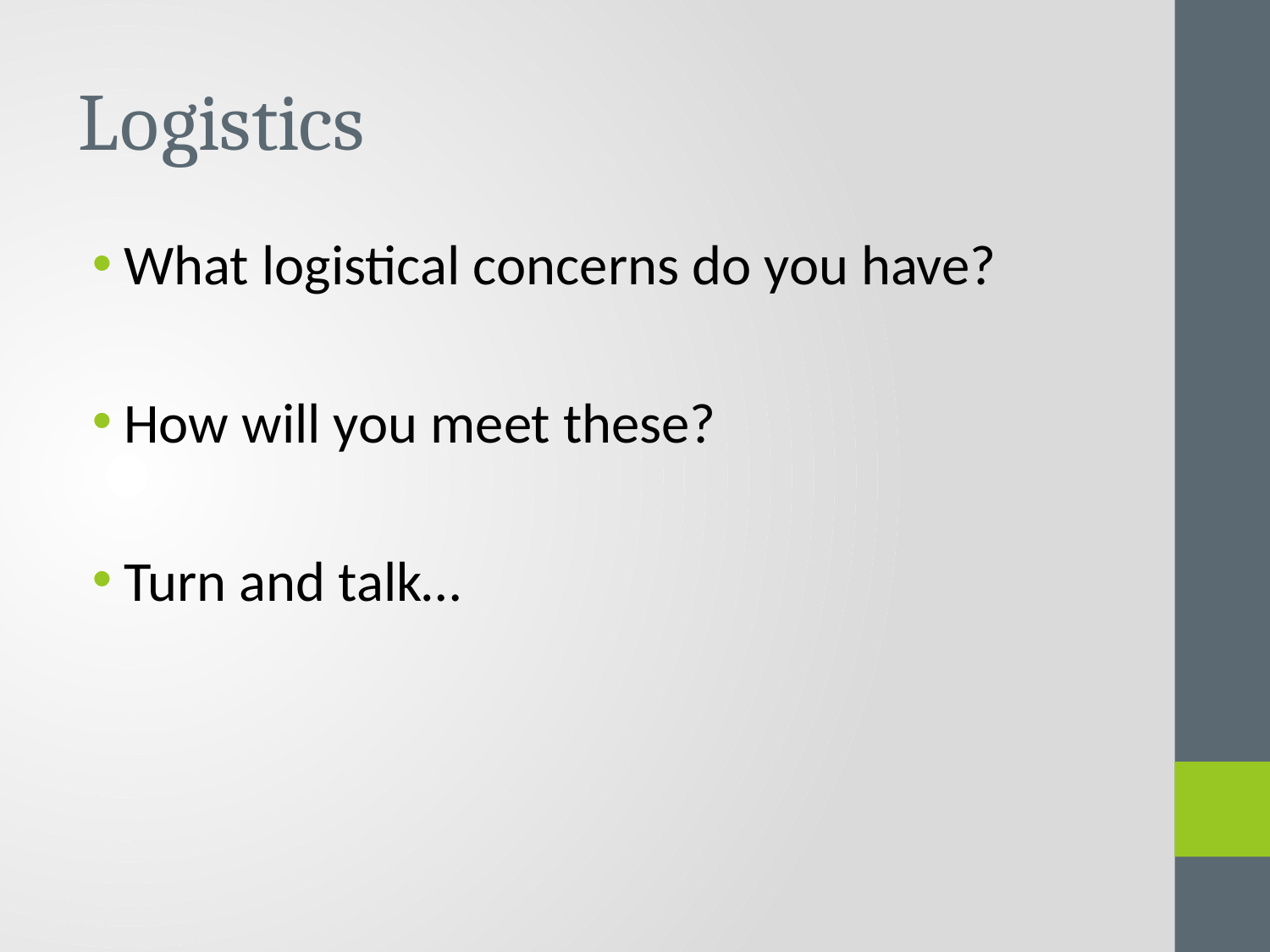

# Logistics
What logistical concerns do you have?

How will you meet these?

Turn and talk…